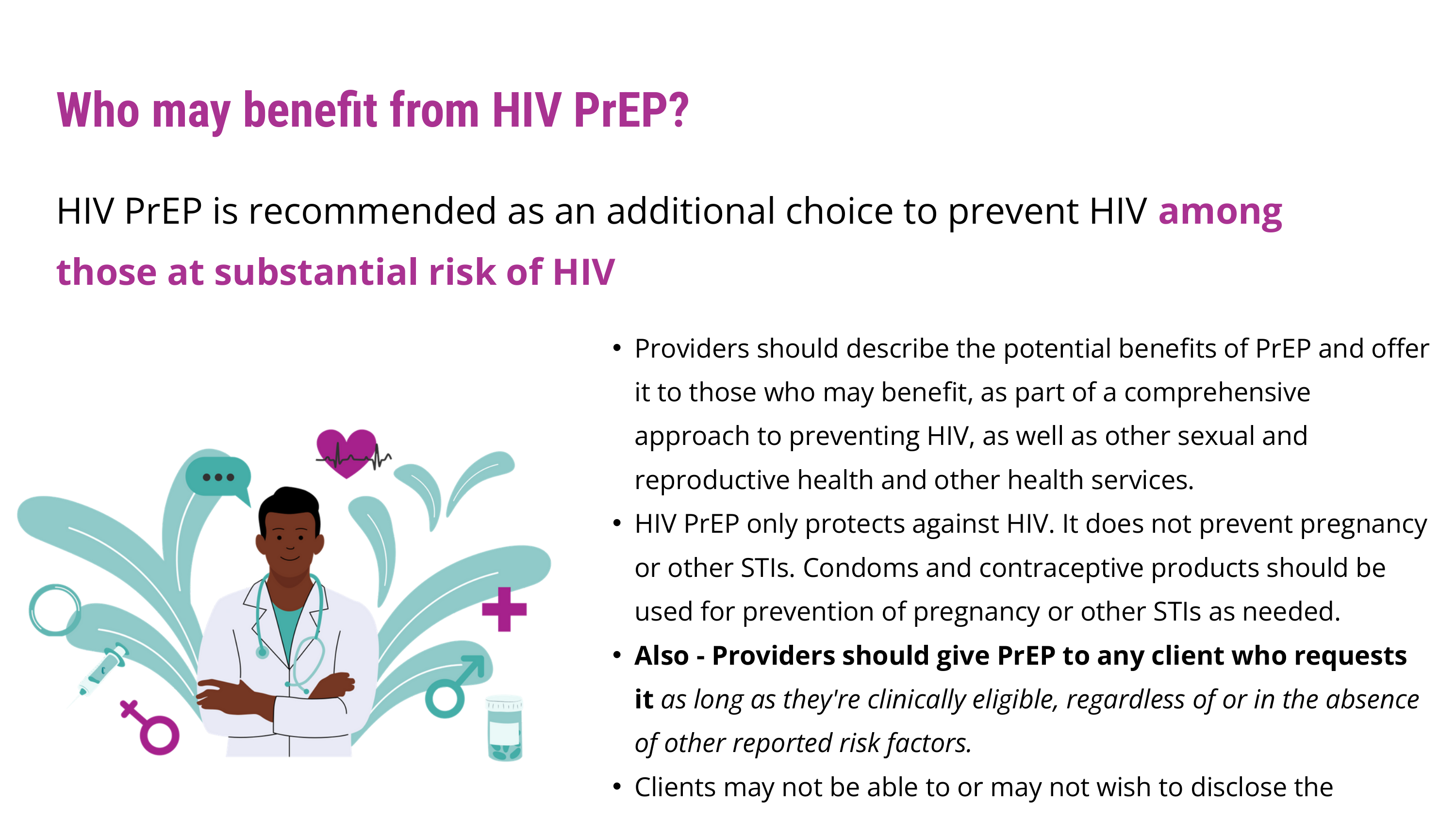

Who may benefit from HIV PrEP?
HIV PrEP is recommended as an additional choice to prevent HIV among those at substantial risk of HIV
Providers should describe the potential benefits of PrEP and offer it to those who may benefit, as part of a comprehensive approach to preventing HIV, as well as other sexual and reproductive health and other health services.
HIV PrEP only protects against HIV. It does not prevent pregnancy or other STIs. Condoms and contraceptive products should be used for prevention of pregnancy or other STIs as needed.
Also - Providers should give PrEP to any client who requests it as long as they're clinically eligible, regardless of or in the absence of other reported risk factors.
Clients may not be able to or may not wish to disclose the reasons they’re requesting PrEP.